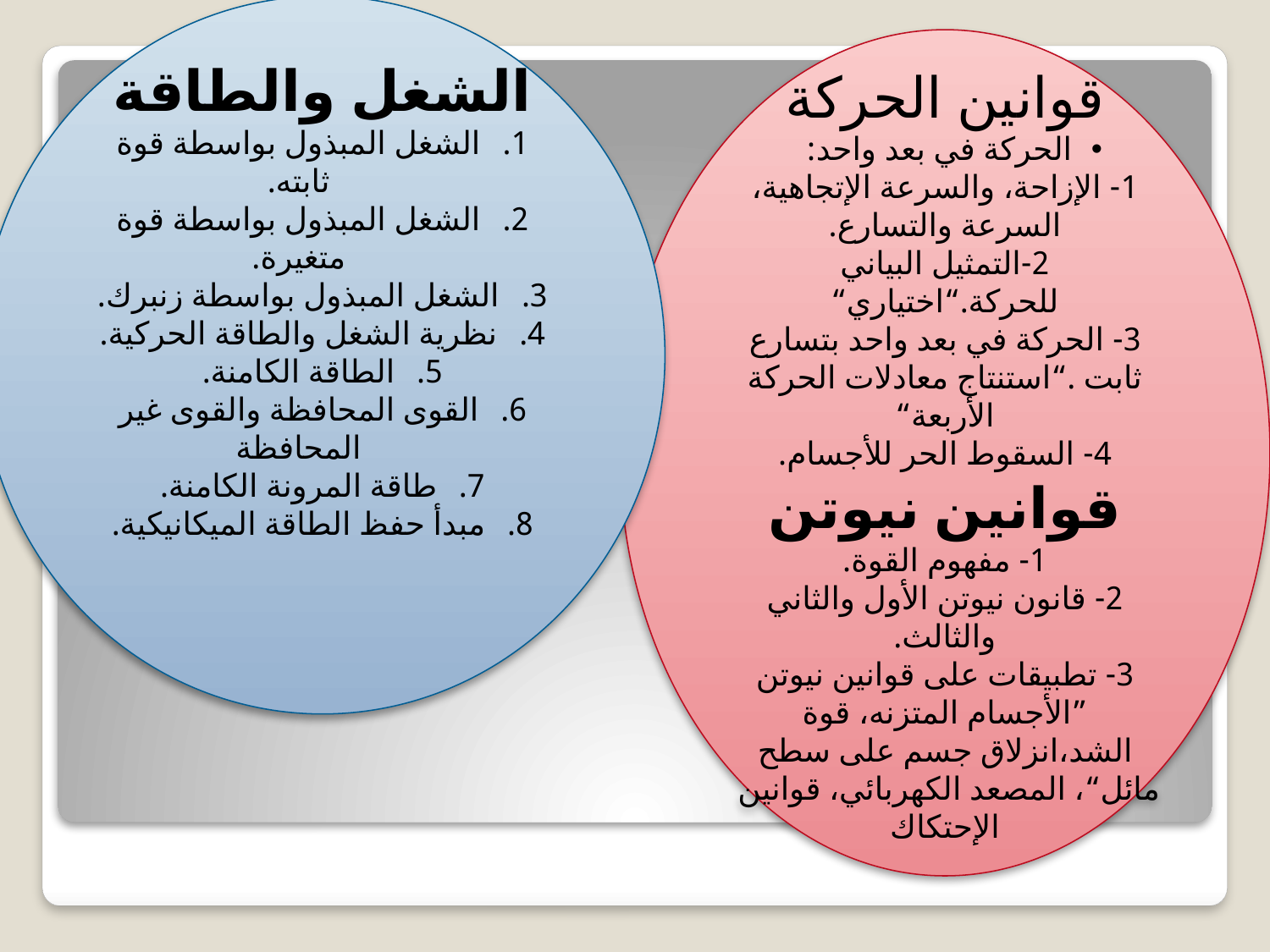

الشغل والطاقة
الشغل المبذول بواسطة قوة ثابته.
الشغل المبذول بواسطة قوة متغيرة.
الشغل المبذول بواسطة زنبرك.
نظرية الشغل والطاقة الحركية.
الطاقة الكامنة.
القوى المحافظة والقوى غير المحافظة
طاقة المرونة الكامنة.
مبدأ حفظ الطاقة الميكانيكية.

قوانين الحركة
الحركة في بعد واحد:
1- الإزاحة، والسرعة الإتجاهية، السرعة والتسارع.
2-التمثيل البياني للحركة.“اختياري“
3- الحركة في بعد واحد بتسارع ثابت .“استنتاج معادلات الحركة الأربعة“
4- السقوط الحر للأجسام.
قوانين نيوتن
1- مفهوم القوة.
2- قانون نيوتن الأول والثاني والثالث.
3- تطبيقات على قوانين نيوتن ”الأجسام المتزنه، قوة الشد،انزلاق جسم على سطح مائل“، المصعد الكهربائي، قوانين
الإحتكاك